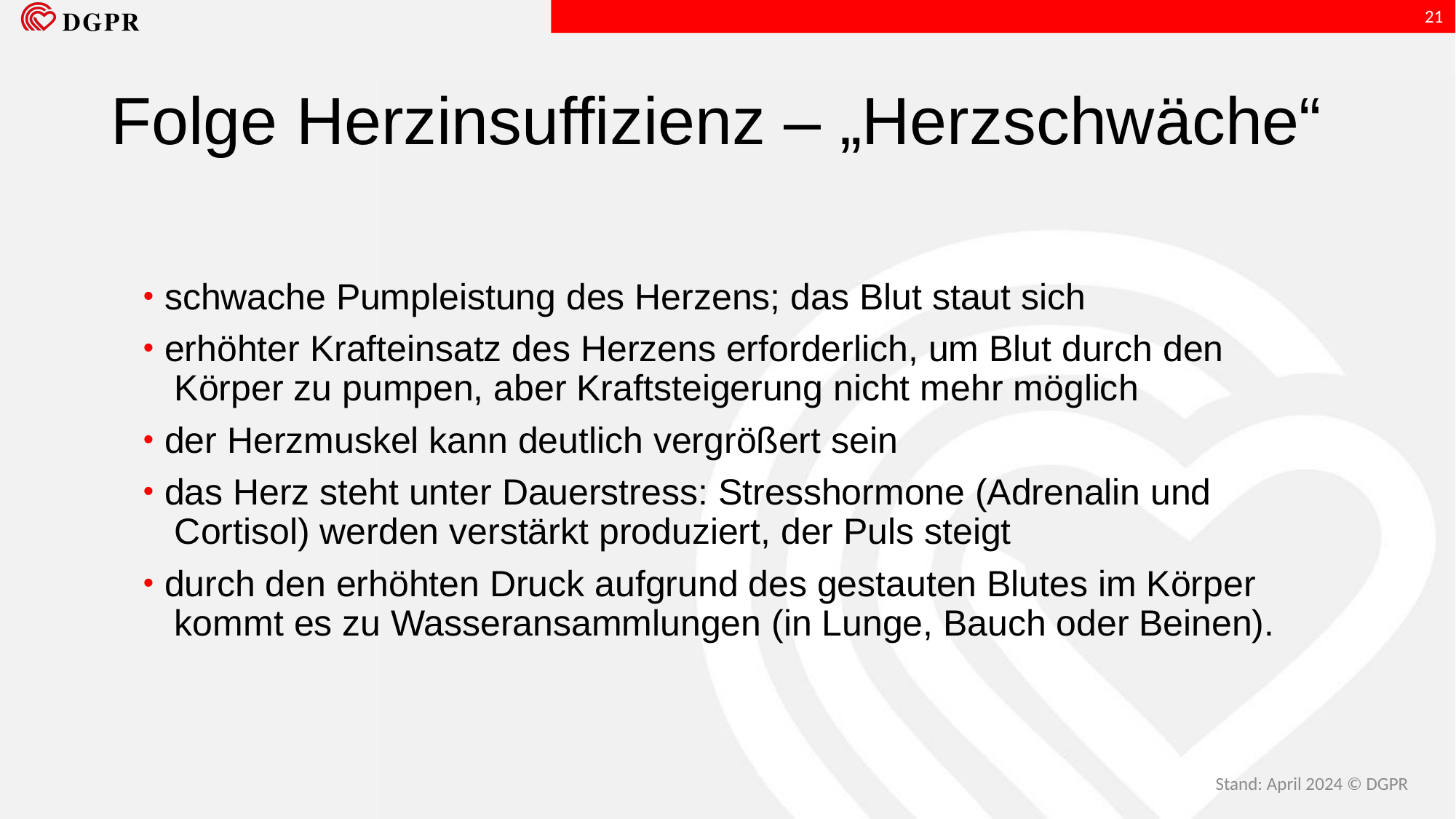

21
Folge Herzinsuffizienz – „Herzschwäche“
schwache Pumpleistung des Herzens; das Blut staut sich
erhöhter Krafteinsatz des Herzens erforderlich, um Blut durch den
 Körper zu pumpen, aber Kraftsteigerung nicht mehr möglich
der Herzmuskel kann deutlich vergrößert sein
das Herz steht unter Dauerstress: Stresshormone (Adrenalin und
 Cortisol) werden verstärkt produziert, der Puls steigt
durch den erhöhten Druck aufgrund des gestauten Blutes im Körper
 kommt es zu Wasseransammlungen (in Lunge, Bauch oder Beinen).
Stand: April 2024 © DGPR